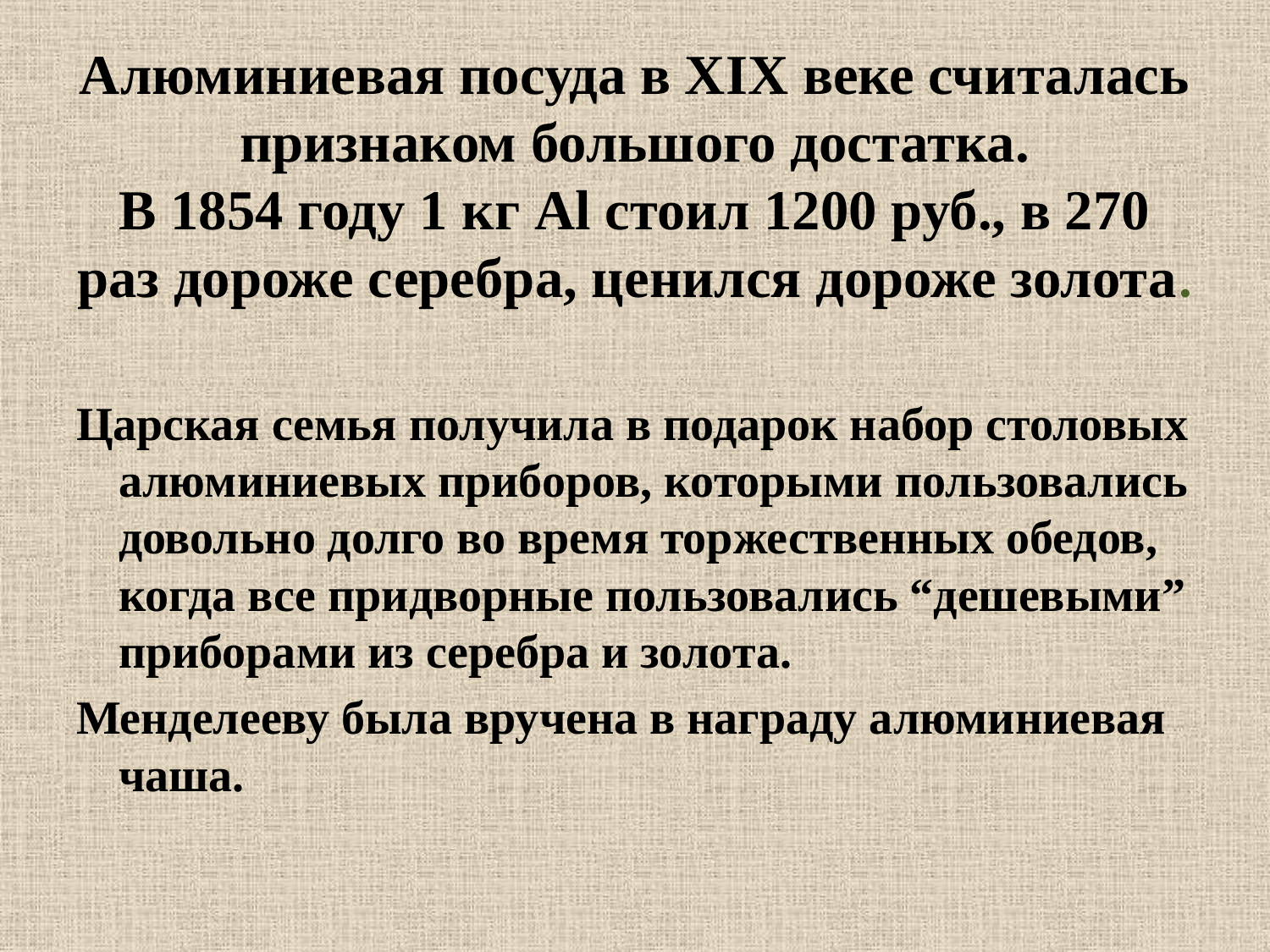

# Алюминиевая посуда в XIX веке считалась признаком большого достатка. В 1854 году 1 кг Al стоил 1200 руб., в 270 раз дороже серебра, ценился дороже золота.
Царская семья получила в подарок набор столовых алюминиевых приборов, которыми пользовались довольно долго во время торжественных обедов, когда все придворные пользовались “дешевыми” приборами из серебра и золота.
Менделееву была вручена в награду алюминиевая чаша.